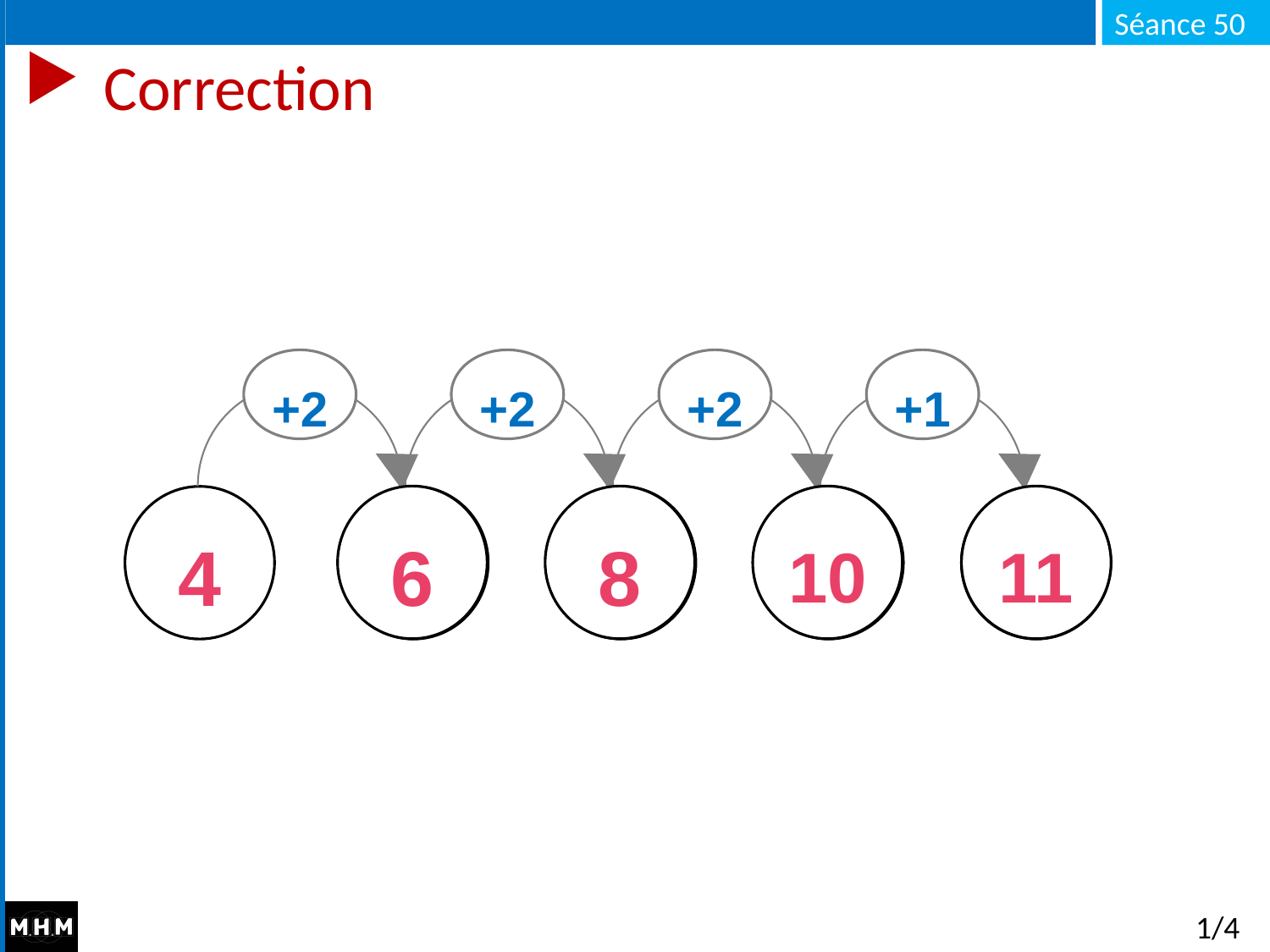

# Correction
+2
+2
+2
+1

4
…
…
…
…
10
11
6
8
1/4